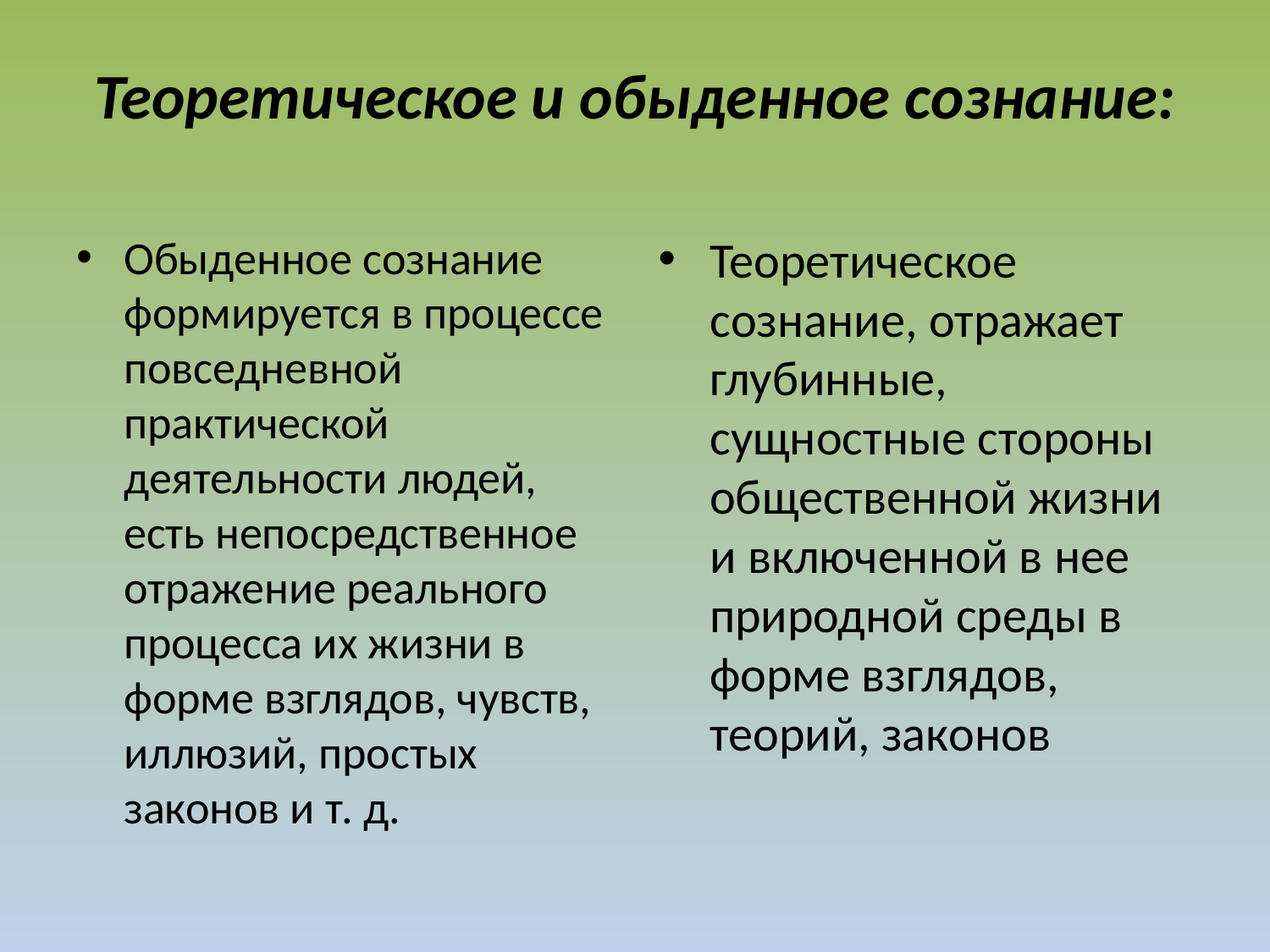

# Теоретическое и обыденное сознание:
Обыденное сознание формируется в процессе повседневной практической деятельности людей, есть непосредственное отражение реального процесса их жизни в форме взглядов, чувств, иллюзий, простых законов и т. д.
Теоретическое сознание, отражает глубинные, сущностные стороны общественной жизни и включенной в нее природной среды в форме взглядов, теорий, законов